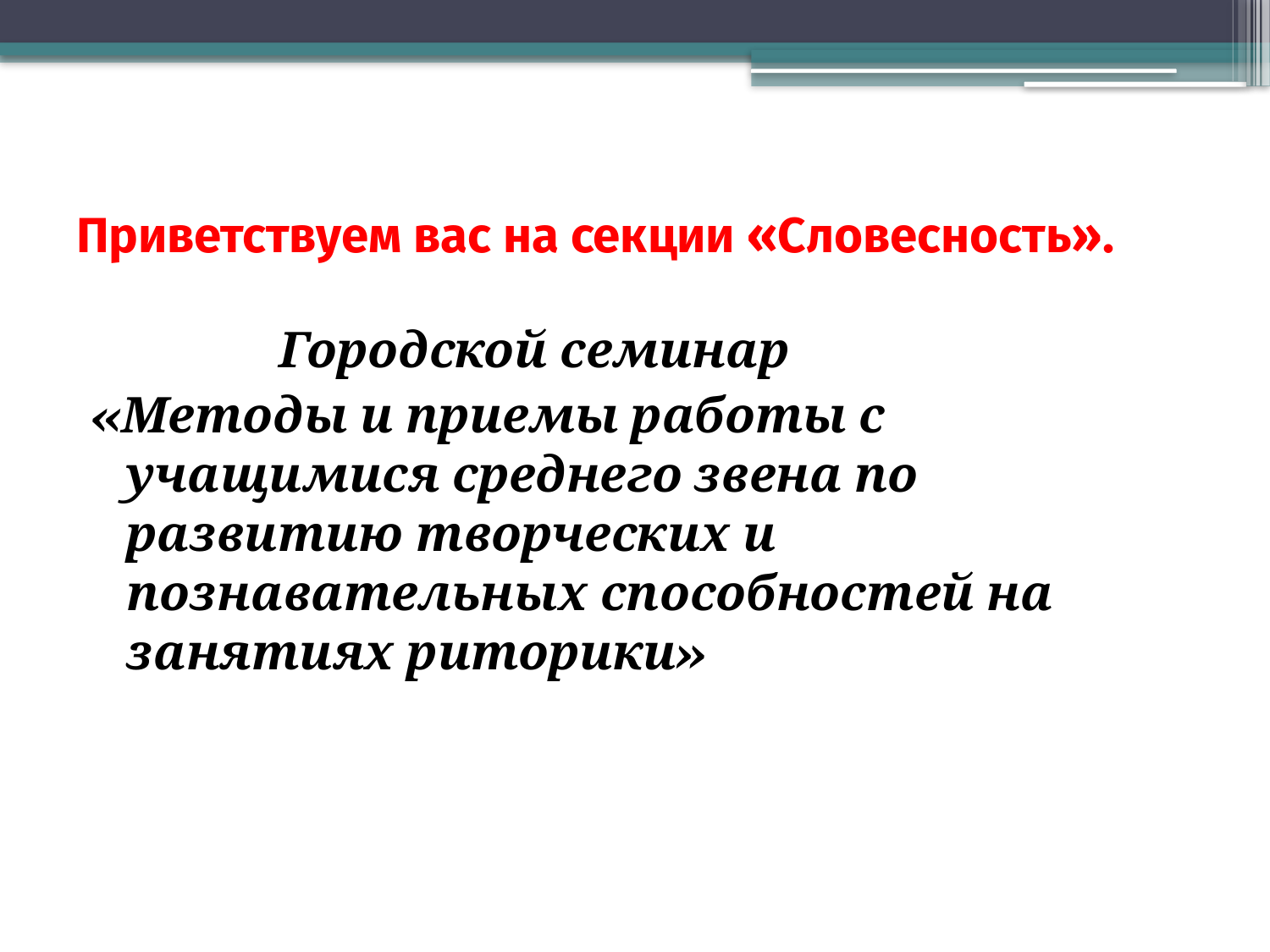

# Приветствуем вас на секции «Словесность».
               Городской семинар
«Методы и приемы работы с учащимися среднего звена по развитию творческих и познавательных способностей на занятиях риторики»